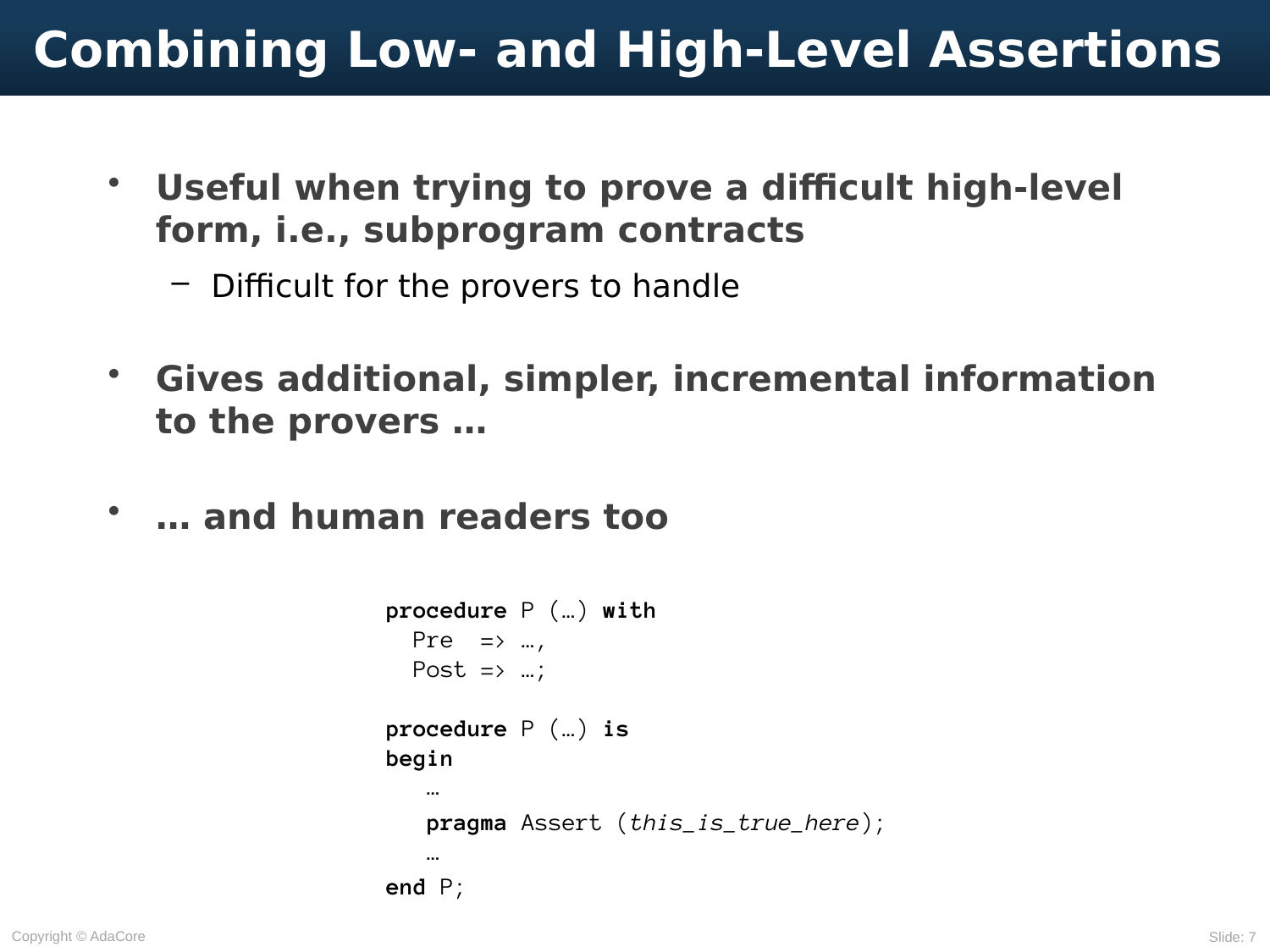

# Combining Low- and High-Level Assertions
Useful when trying to prove a difficult high-level form, i.e., subprogram contracts
Difficult for the provers to handle
Gives additional, simpler, incremental information to the provers …
… and human readers too
procedure P (…) with
  Pre  => …,
  Post => …;

procedure P (…) is
begin
   …
   pragma Assert (this_is_true_here);
   …
end P;